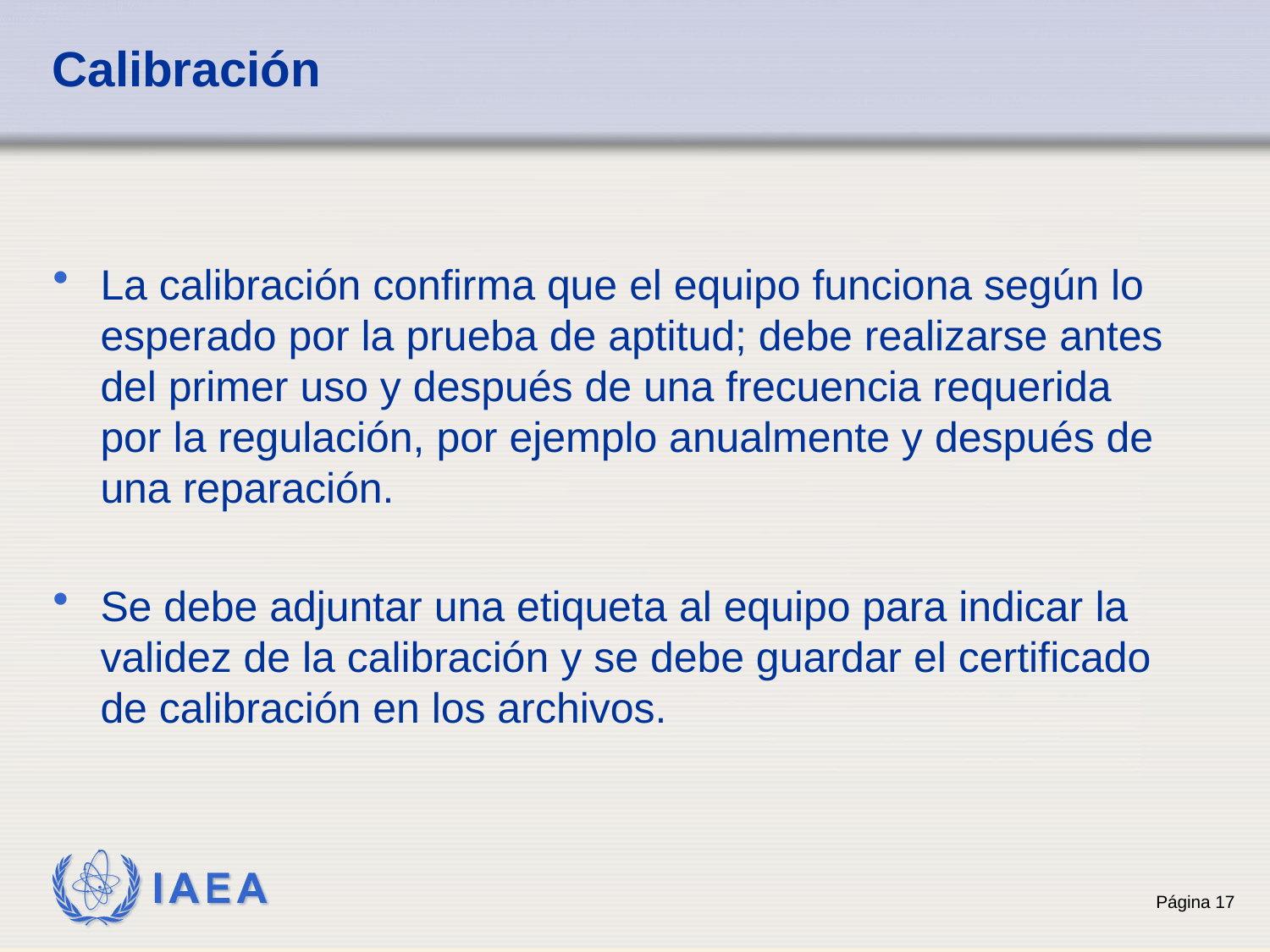

# Calibración
La calibración confirma que el equipo funciona según lo esperado por la prueba de aptitud; debe realizarse antes del primer uso y después de una frecuencia requerida por la regulación, por ejemplo anualmente y después de una reparación.

Se debe adjuntar una etiqueta al equipo para indicar la validez de la calibración y se debe guardar el certificado de calibración en los archivos.
17